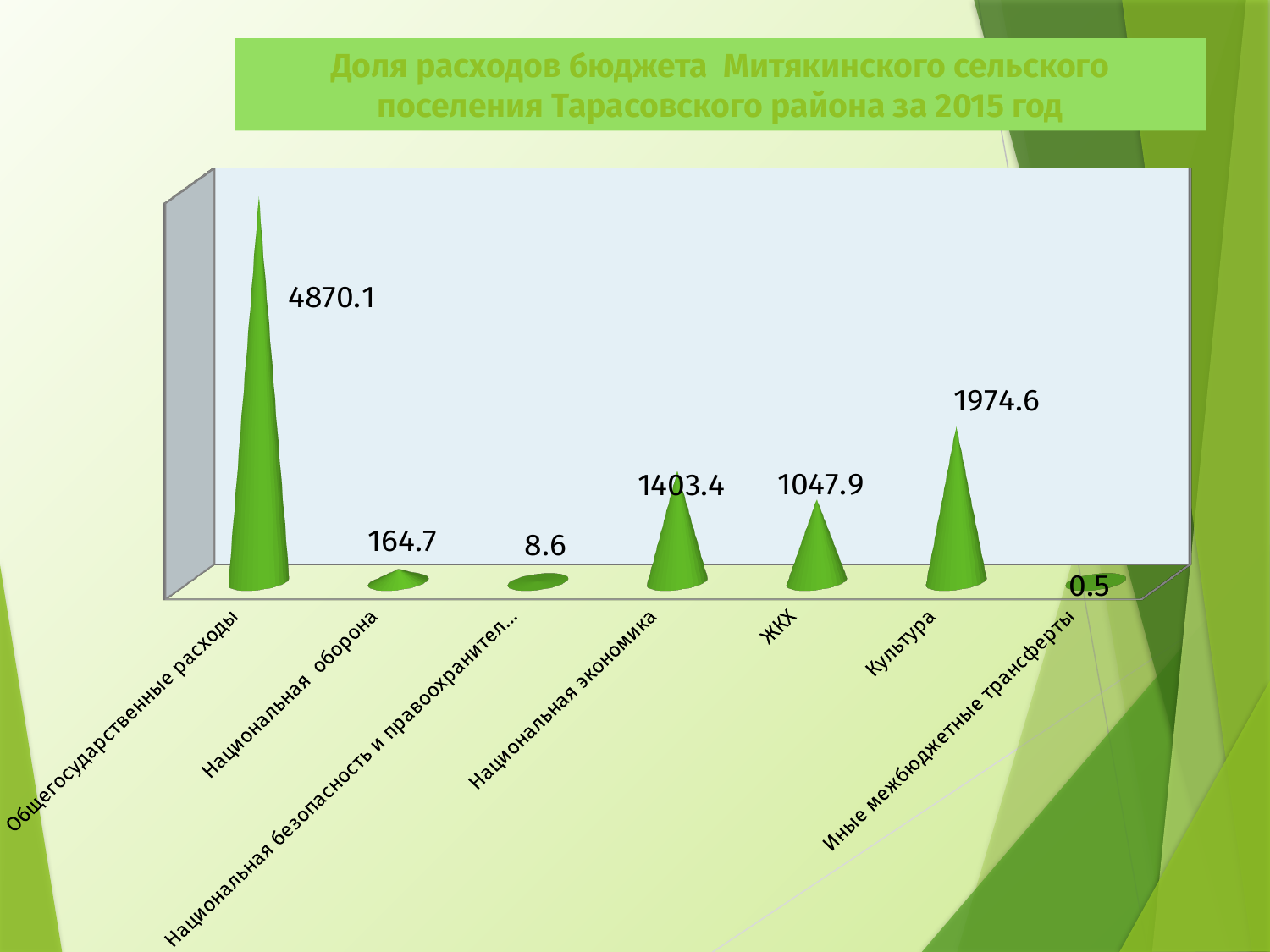

# Доля расходов бюджета  Митякинского сельского поселения Тарасовского района за 2015 год

[unsupported chart]